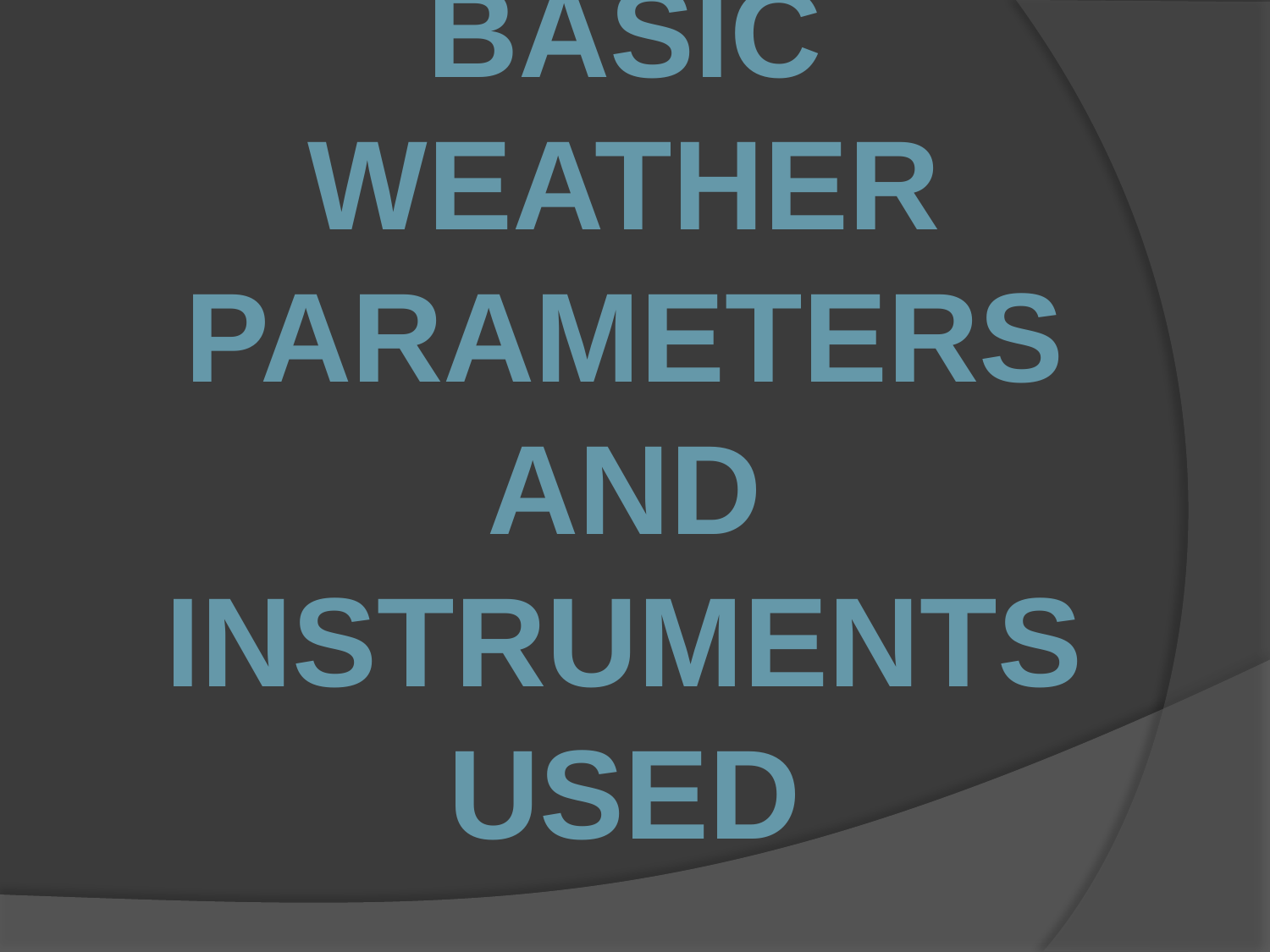

# Basic Weather Parameters and Instruments Used